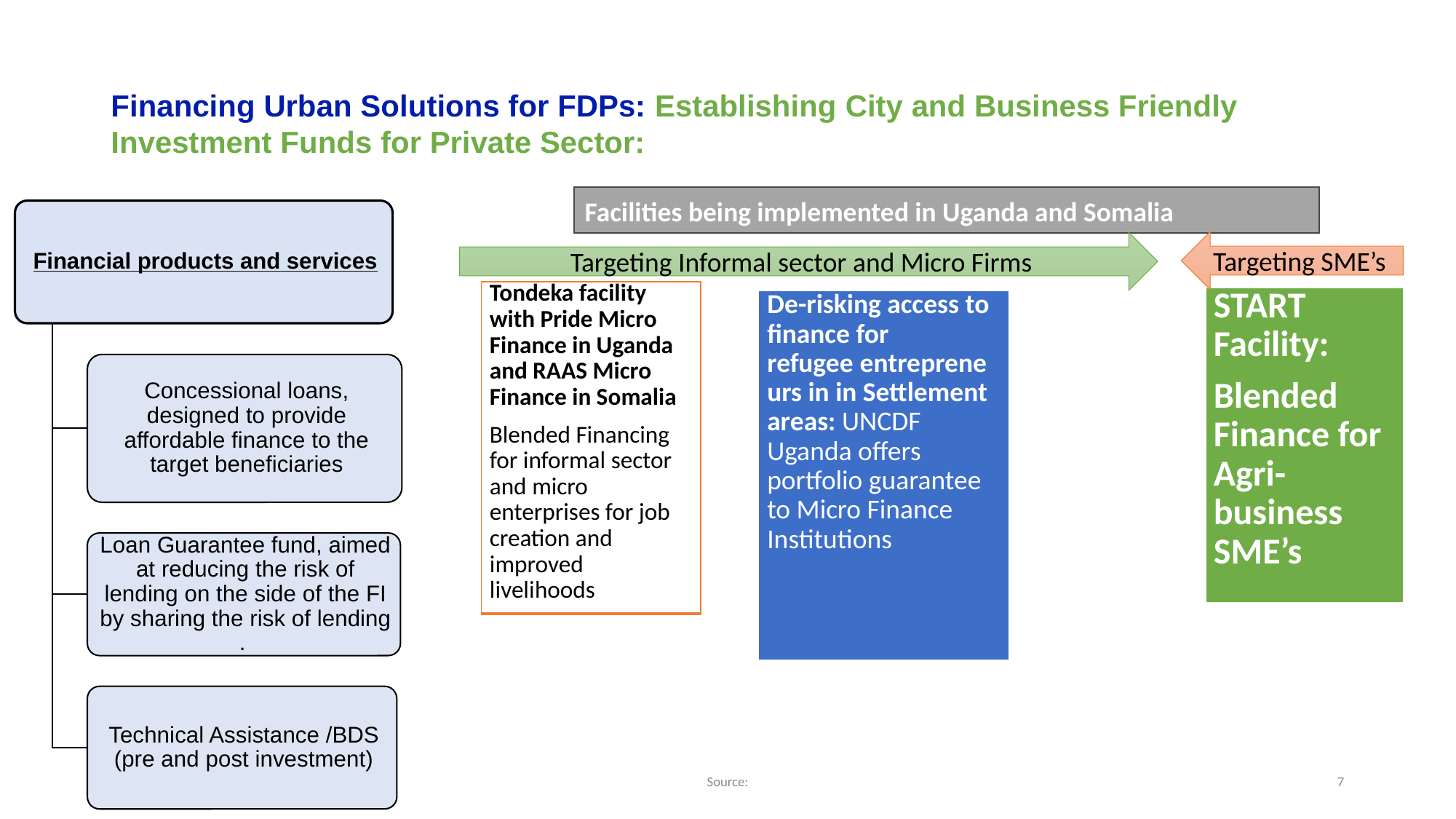

# Financing Urban Solutions for FDPs: Establishing City and Business Friendly Investment Funds for Private Sector:
Facilities being implemented in Uganda and Somalia
Financial products and services
Concessional loans, designed to provide affordable finance to the target beneficiaries
Loan Guarantee fund, aimed at reducing the risk of lending on the side of the FI by sharing the risk of lending .
Technical Assistance /BDS (pre and post investment)
Targeting SME’s
Targeting Informal sector and Micro Firms
| Tondeka facility with Pride Micro Finance in Uganda and RAAS Micro Finance in Somalia Blended Financing for informal sector and micro enterprises for job creation and improved livelihoods |
| --- |
| START Facility: Blended Finance for Agri-business SME’s |
| --- |
| De-risking access to finance for refugee entrepreneurs in in Settlement areas: UNCDF Uganda offers portfolio guarantee to Micro Finance Institutions |
| --- |
Source:
7